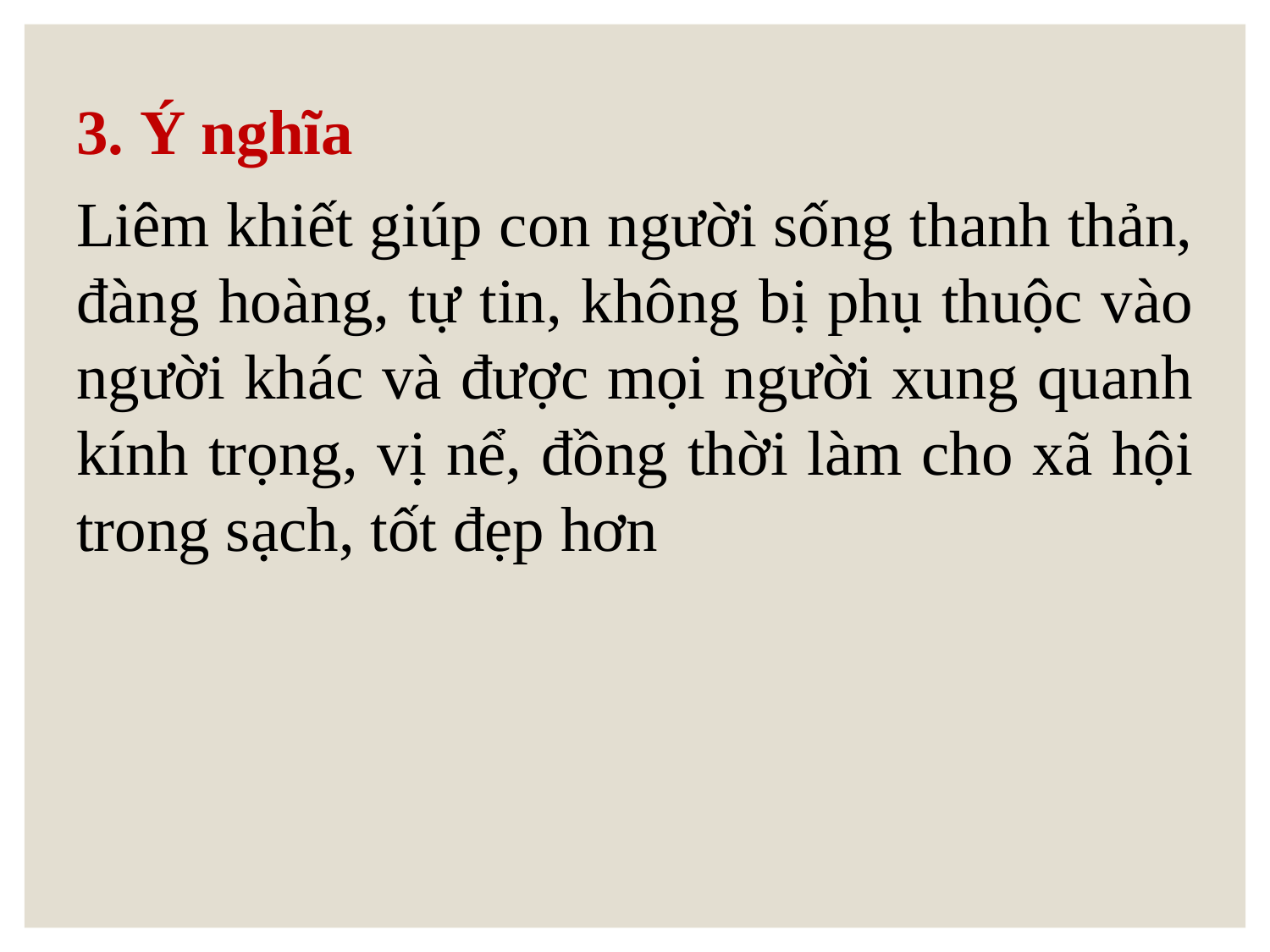

3. Ý nghĩa
Liêm khiết giúp con người sống thanh thản, đàng hoàng, tự tin, không bị phụ thuộc vào người khác và được mọi người xung quanh kính trọng, vị nể, đồng thời làm cho xã hội trong sạch, tốt đẹp hơn